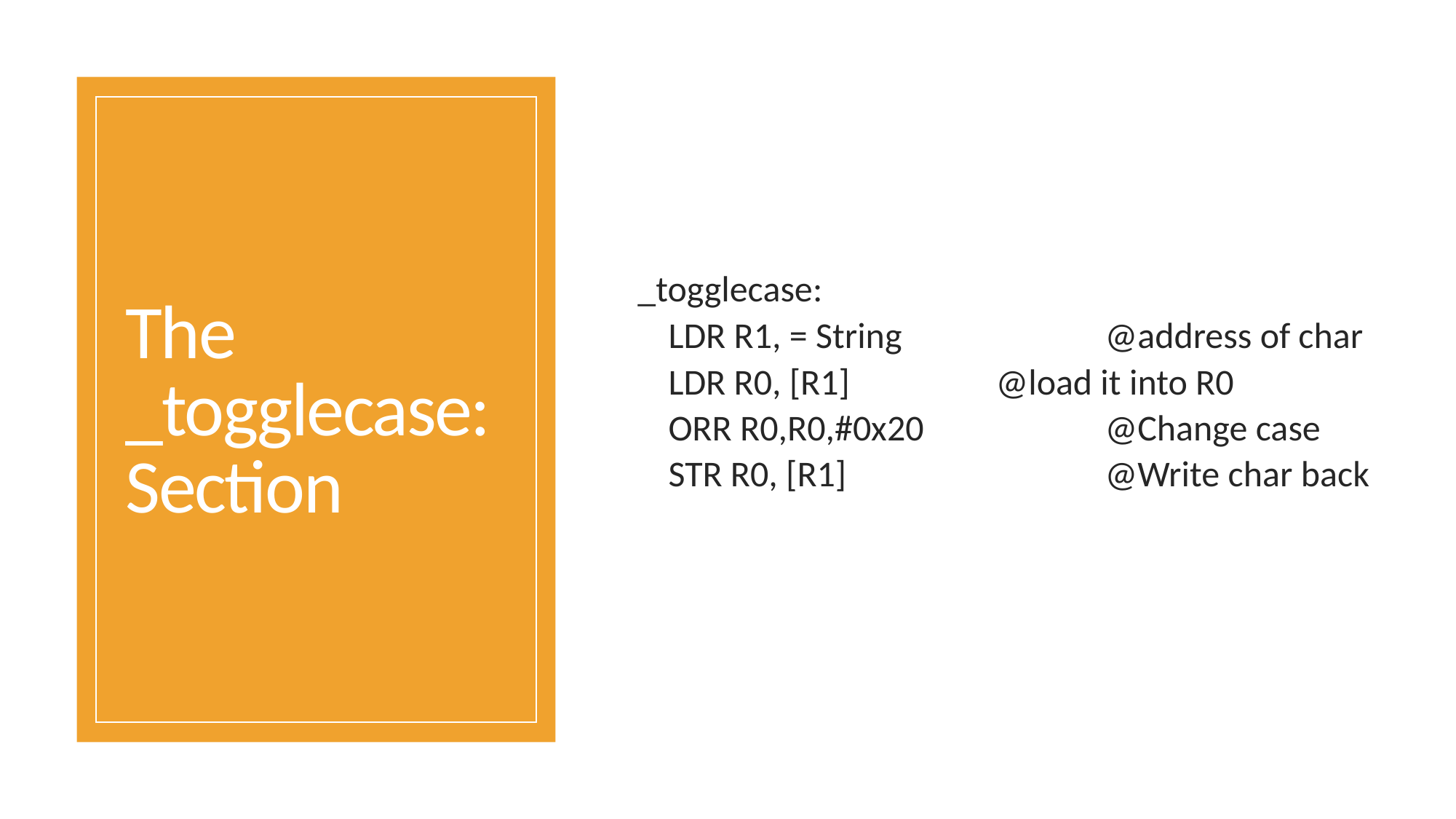

# The _togglecase: Section
_togglecase:
LDR R1, = String		@address of char
LDR R0, [R1] 		@load it into R0
ORR R0,R0,#0x20		@Change case
STR R0, [R1]			@Write char back